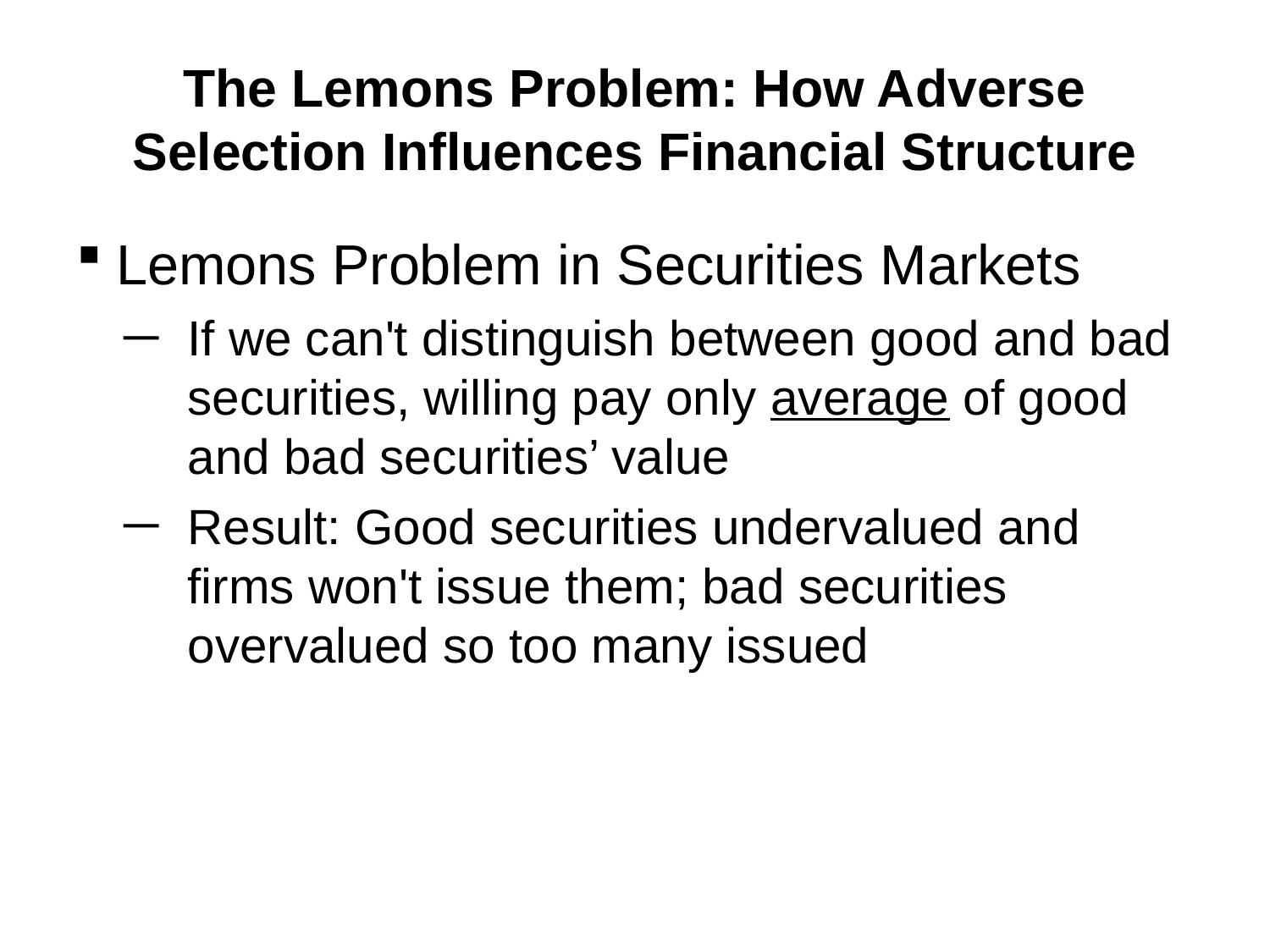

# The Lemons Problem: How Adverse Selection Influences Financial Structure
Lemons Problem in Securities Markets
If we can't distinguish between good and bad securities, willing pay only average of good and bad securities’ value
Result: Good securities undervalued and firms won't issue them; bad securities overvalued so too many issued